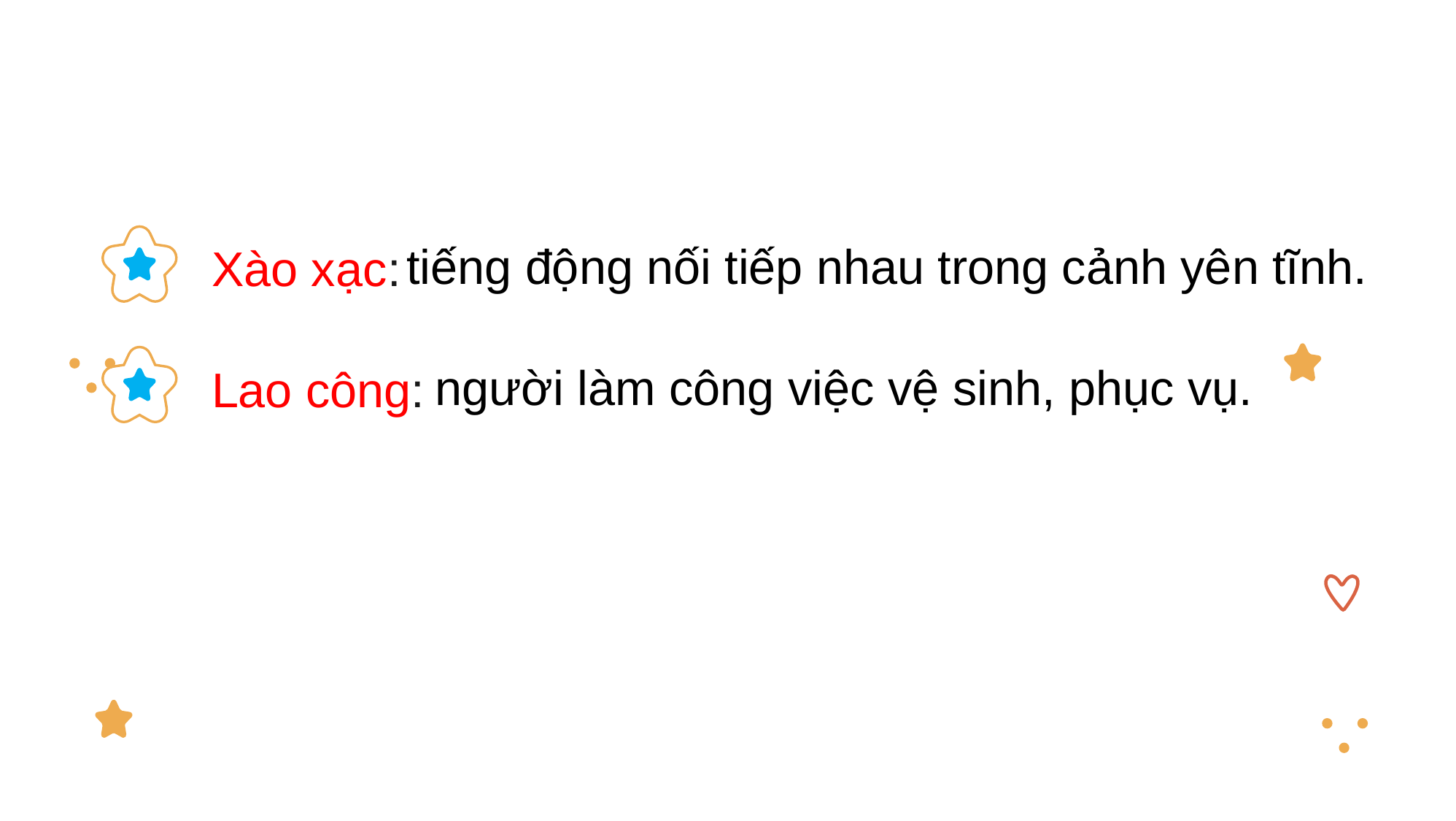

tiếng động nối tiếp nhau trong cảnh yên tĩnh.
Xào xạc:

người làm công việc vệ sinh, phục vụ.
Lao công: